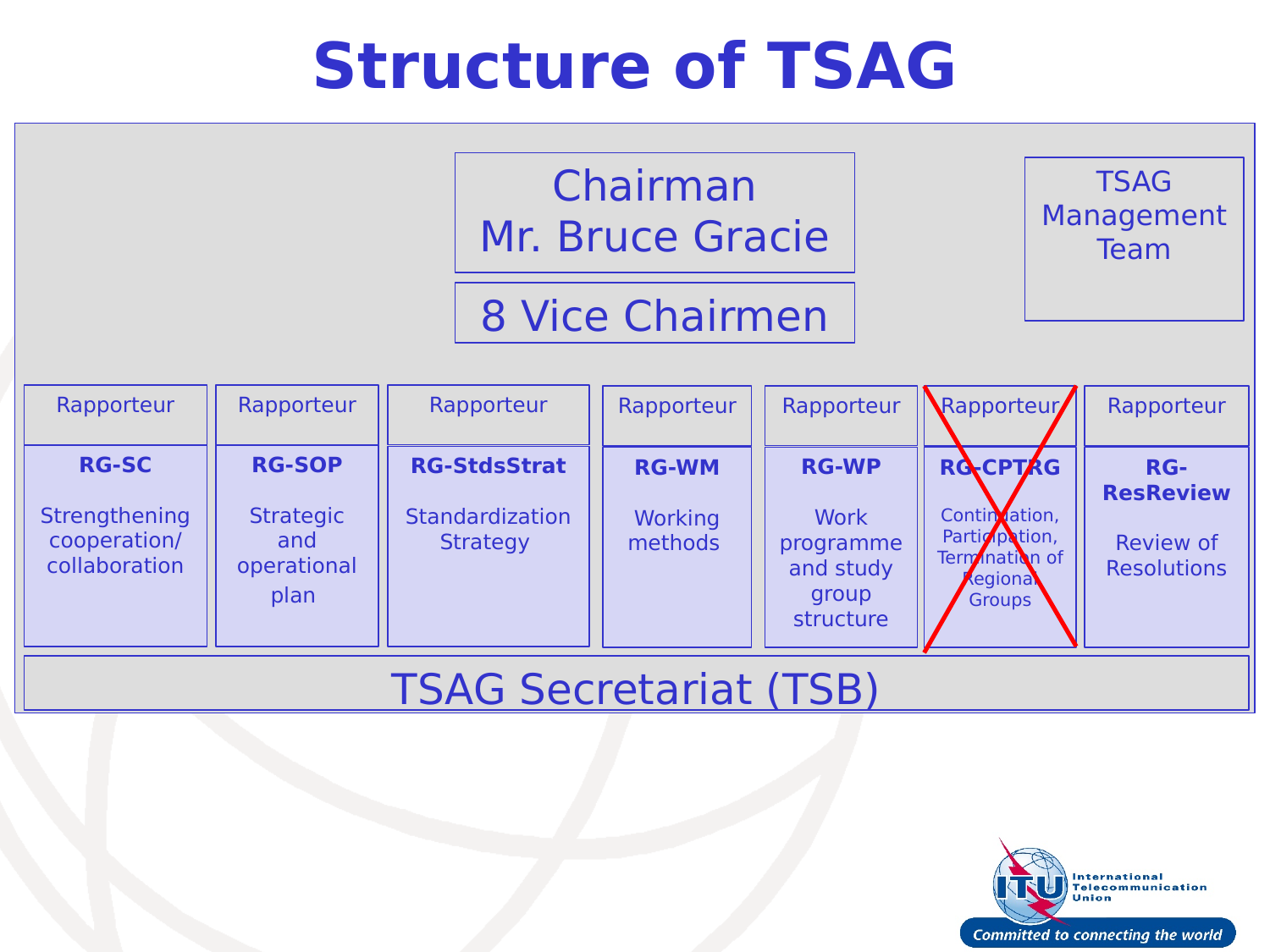

# Structure of TSAG

Chairman
Mr. Bruce Gracie
TSAG Management Team
8 Vice Chairmen
Rapporteur
RG-SC

Strengthening cooperation/ collaboration
Rapporteur
RG-SOP

Strategic and operational plan
Rapporteur
RG-StdsStrat

Standardization Strategy
Rapporteur
RG-WP

Work programme and study group structure
Rapporteur
RG-WM

Working methods
Rapporteur
RG-CPTRG

Continuation, Participation, Termination of Regional Groups
Rapporteur
RG-ResReview

Review of Resolutions
TSAG Secretariat (TSB)